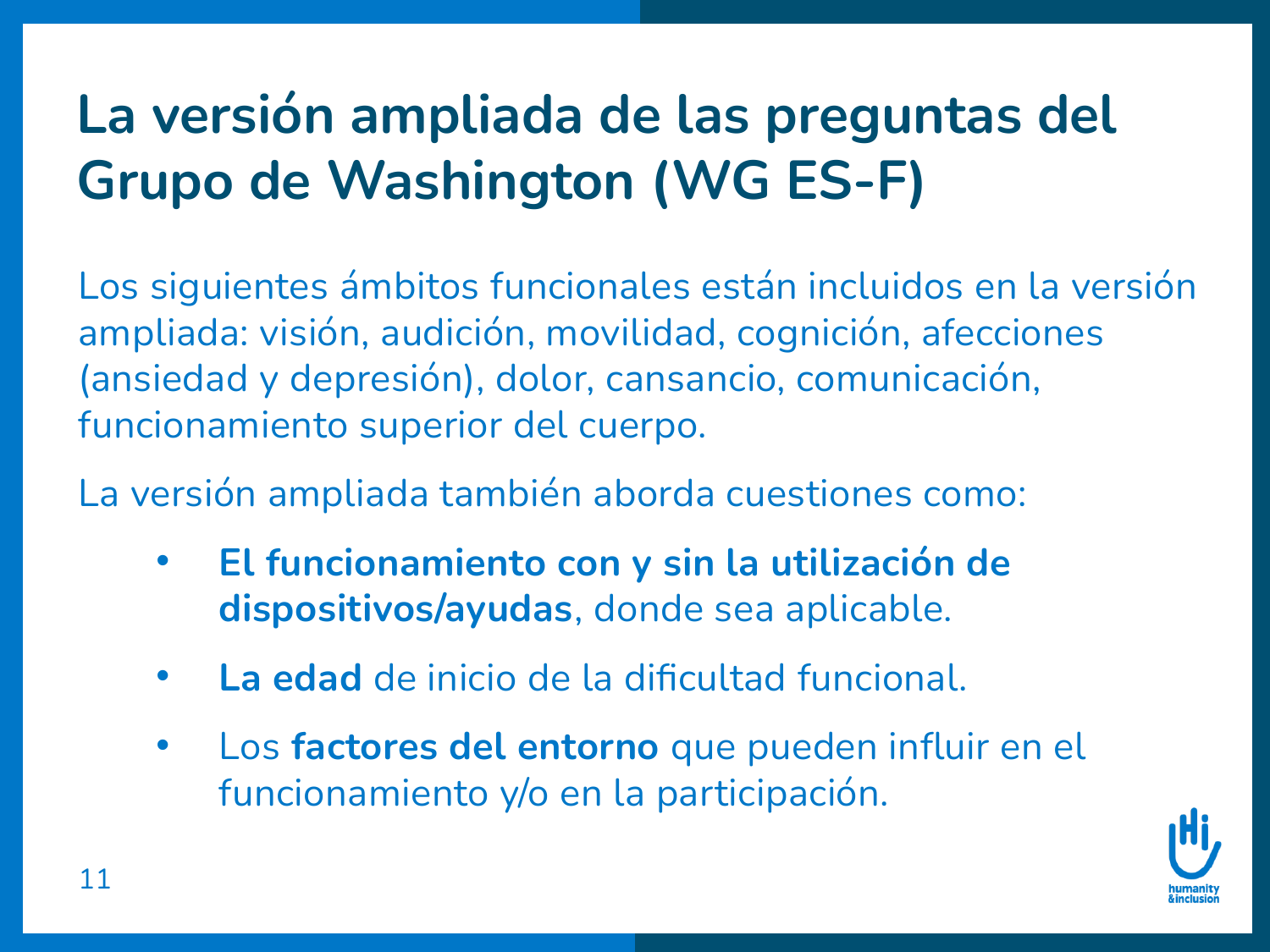

# La versión ampliada de las preguntas del Grupo de Washington (WG ES-F)
Los siguientes ámbitos funcionales están incluidos en la versión ampliada: visión, audición, movilidad, cognición, afecciones (ansiedad y depresión), dolor, cansancio, comunicación, funcionamiento superior del cuerpo.
La versión ampliada también aborda cuestiones como:
El funcionamiento con y sin la utilización de dispositivos/ayudas, donde sea aplicable.
La edad de inicio de la dificultad funcional.
Los factores del entorno que pueden influir en el funcionamiento y/o en la participación.

11